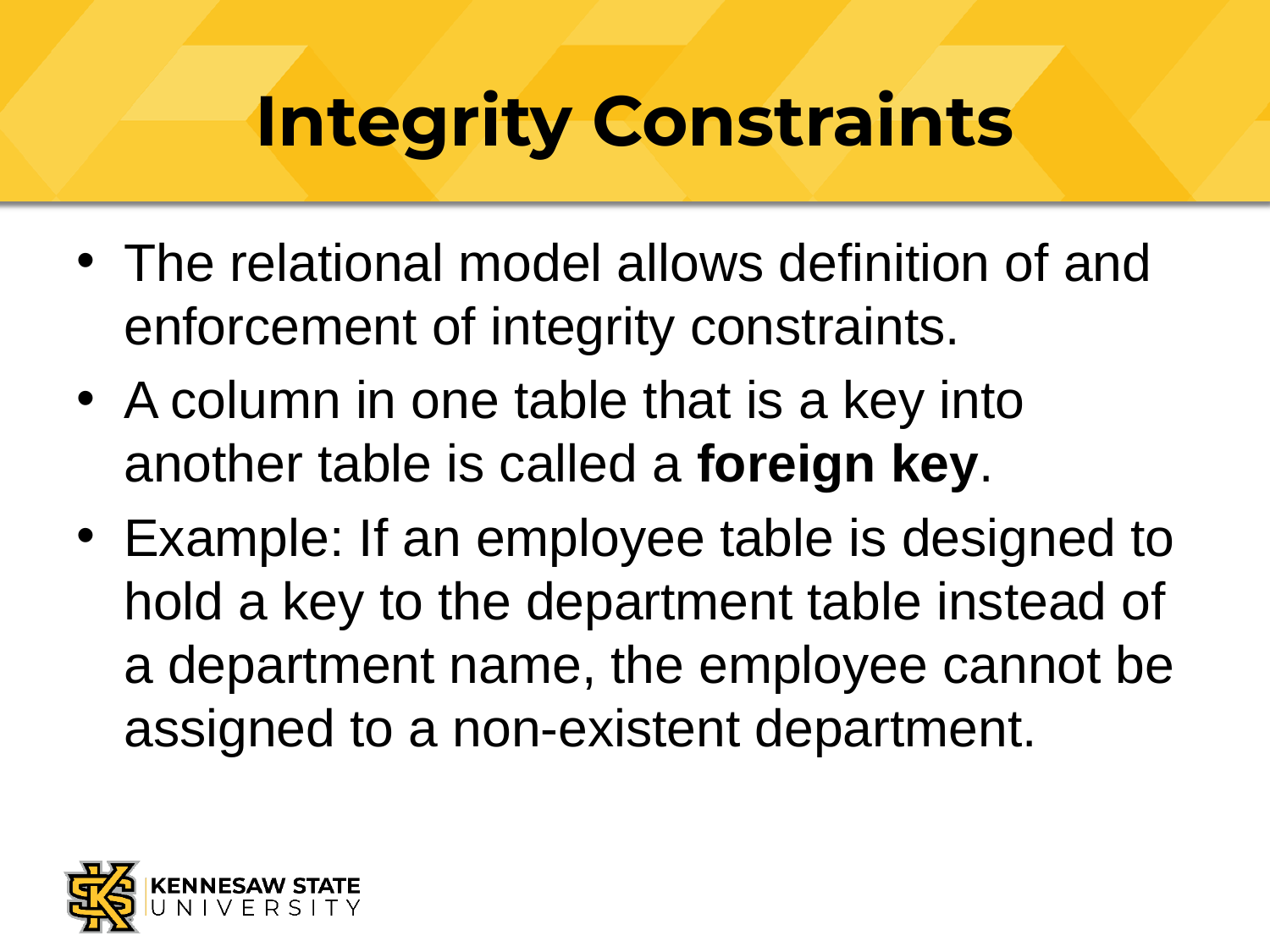

# Integrity Constraints
The relational model allows definition of and enforcement of integrity constraints.
A column in one table that is a key into another table is called a foreign key.
Example: If an employee table is designed to hold a key to the department table instead of a department name, the employee cannot be assigned to a non-existent department.